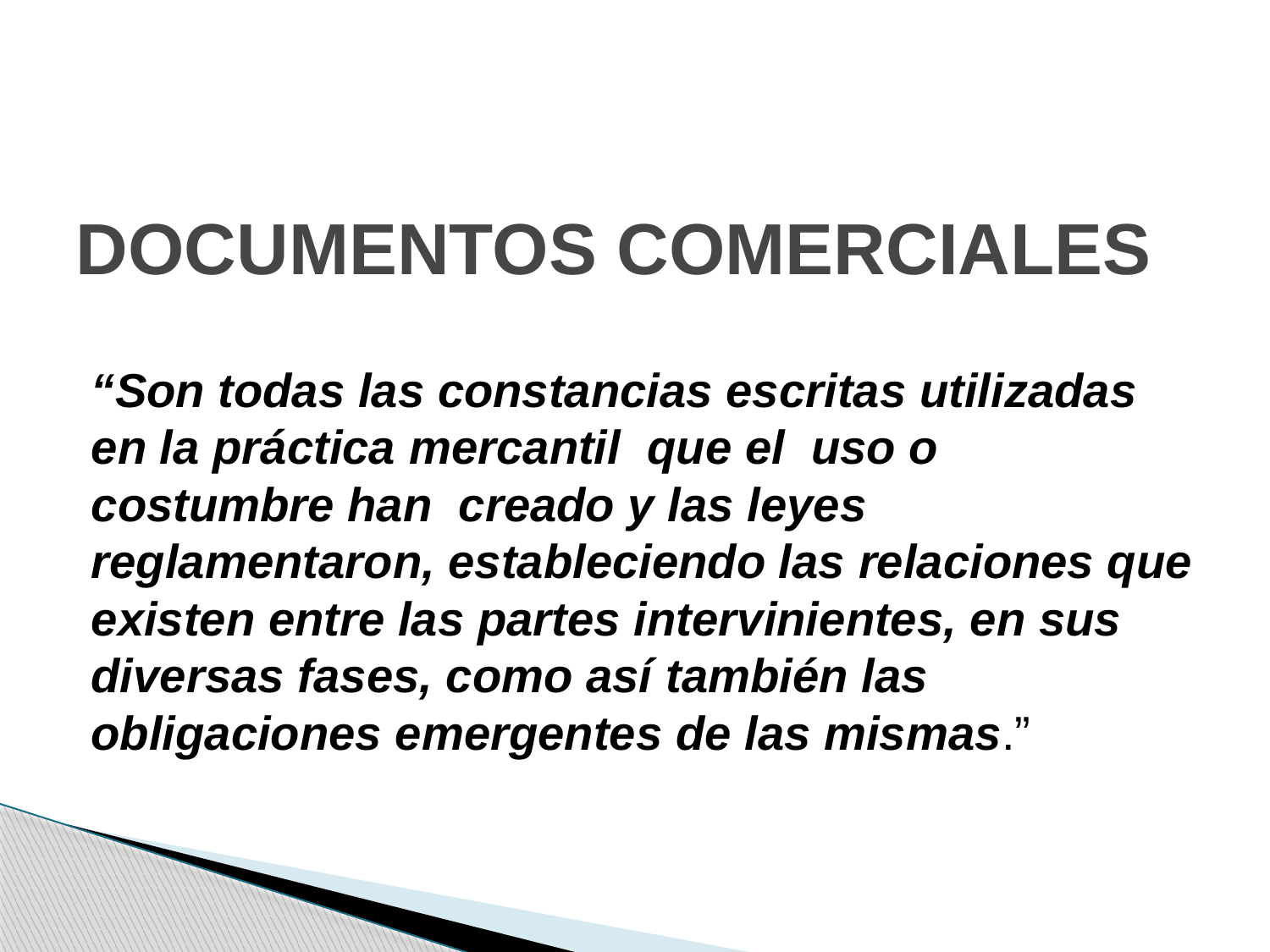

# DOCUMENTOS COMERCIALES
“Son todas las constancias escritas utilizadas en la práctica mercantil  que el  uso o costumbre han  creado y las leyes reglamentaron, estableciendo las relaciones que existen entre las partes intervinientes, en sus diversas fases, como así también las obligaciones emergentes de las mismas.”